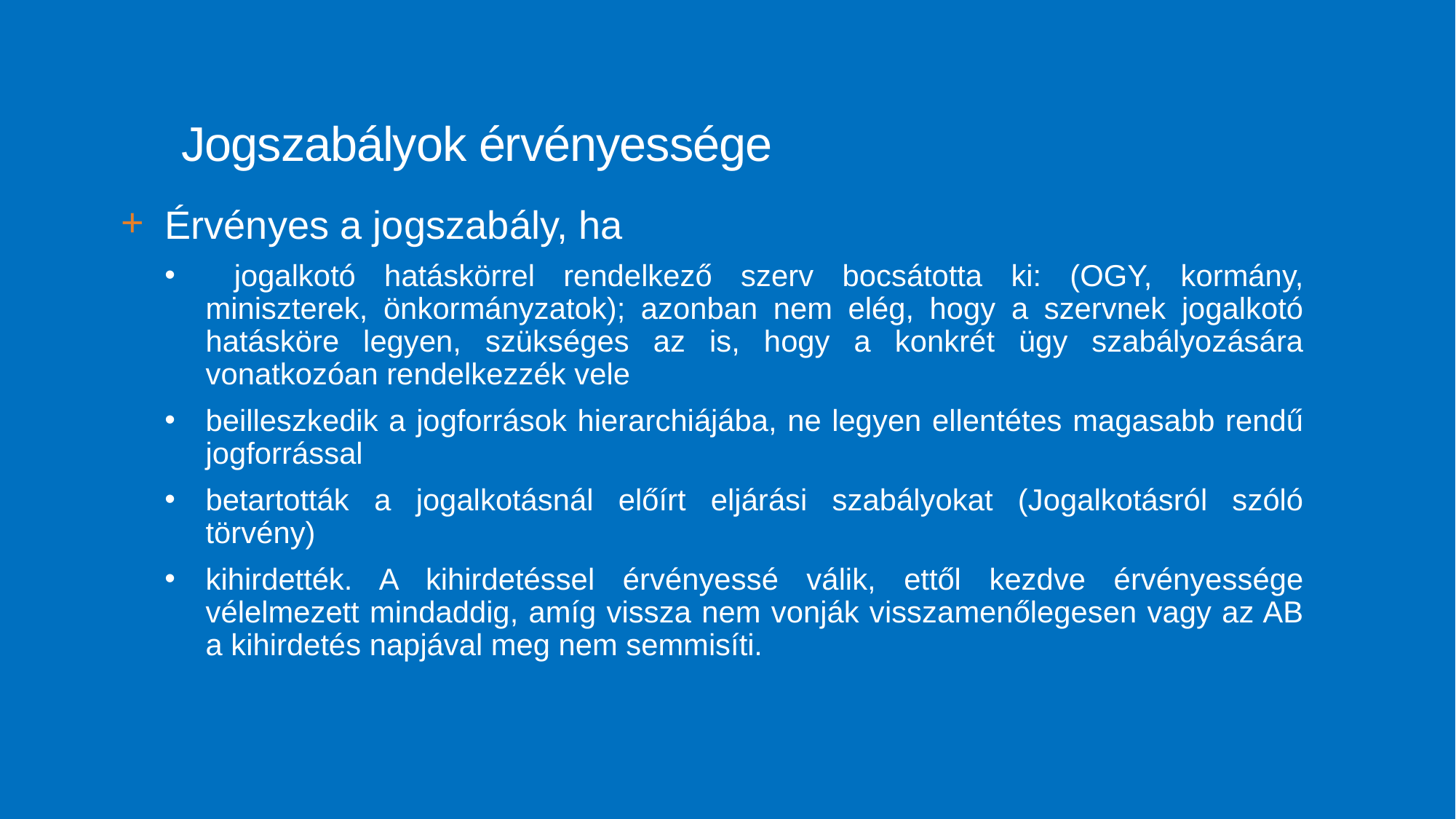

# Jogszabályok érvényessége
Érvényes a jogszabály, ha
 jogalkotó hatáskörrel rendelkező szerv bocsátotta ki: (OGY, kormány, miniszterek, önkormányzatok); azonban nem elég, hogy a szervnek jogalkotó hatásköre legyen, szükséges az is, hogy a konkrét ügy szabályozására vonatkozóan rendelkezzék vele
beilleszkedik a jogforrások hierarchiájába, ne legyen ellentétes magasabb rendű jogforrással
betartották a jogalkotásnál előírt eljárási szabályokat (Jogalkotásról szóló törvény)
kihirdették. A kihirdetéssel érvényessé válik, ettől kezdve érvényessége vélelmezett mindaddig, amíg vissza nem vonják visszamenőlegesen vagy az AB a kihirdetés napjával meg nem semmisíti.